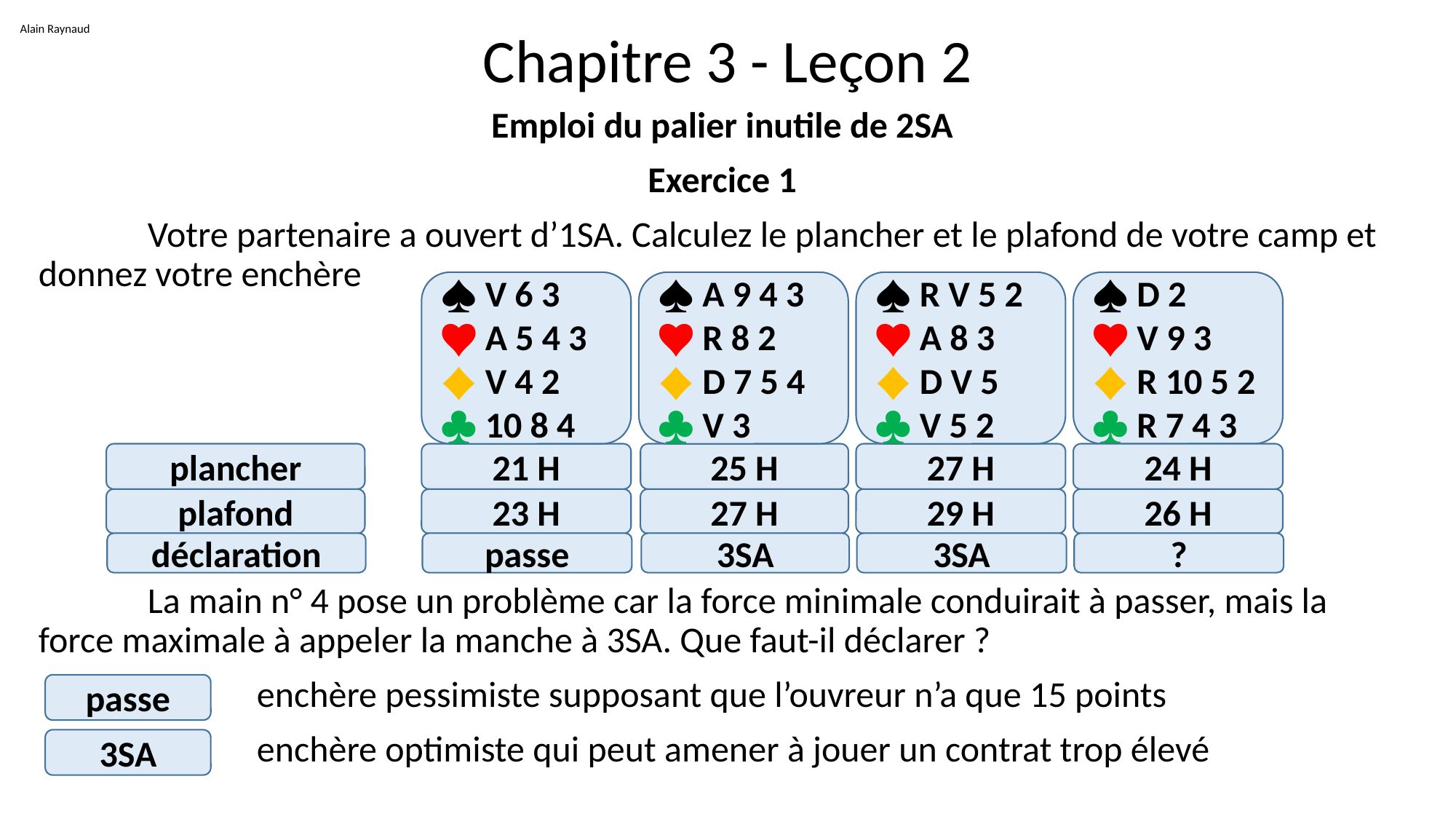

Alain Raynaud
# Chapitre 3 - Leçon 2
Emploi du palier inutile de 2SA
Exercice 1
	Votre partenaire a ouvert d’1SA. Calculez le plancher et le plafond de votre camp et donnez votre enchère

	La main n° 4 pose un problème car la force minimale conduirait à passer, mais la force maximale à appeler la manche à 3SA. Que faut-il déclarer ?
		enchère pessimiste supposant que l’ouvreur n’a que 15 points
		enchère optimiste qui peut amener à jouer un contrat trop élevé
♠ V 6 3
♥ A 5 4 3
♦ V 4 2
♣ 10 8 4
♠ A 9 4 3
♥ R 8 2
♦ D 7 5 4
♣ V 3
♠ R V 5 2
♥ A 8 3
♦ D V 5
♣ V 5 2
♠ D 2
♥ V 9 3
♦ R 10 5 2
♣ R 7 4 3
plancher
21 H
25 H
27 H
24 H
23 H
27 H
29 H
26 H
plafond
passe
3SA
3SA
?
déclaration
passe
3SA